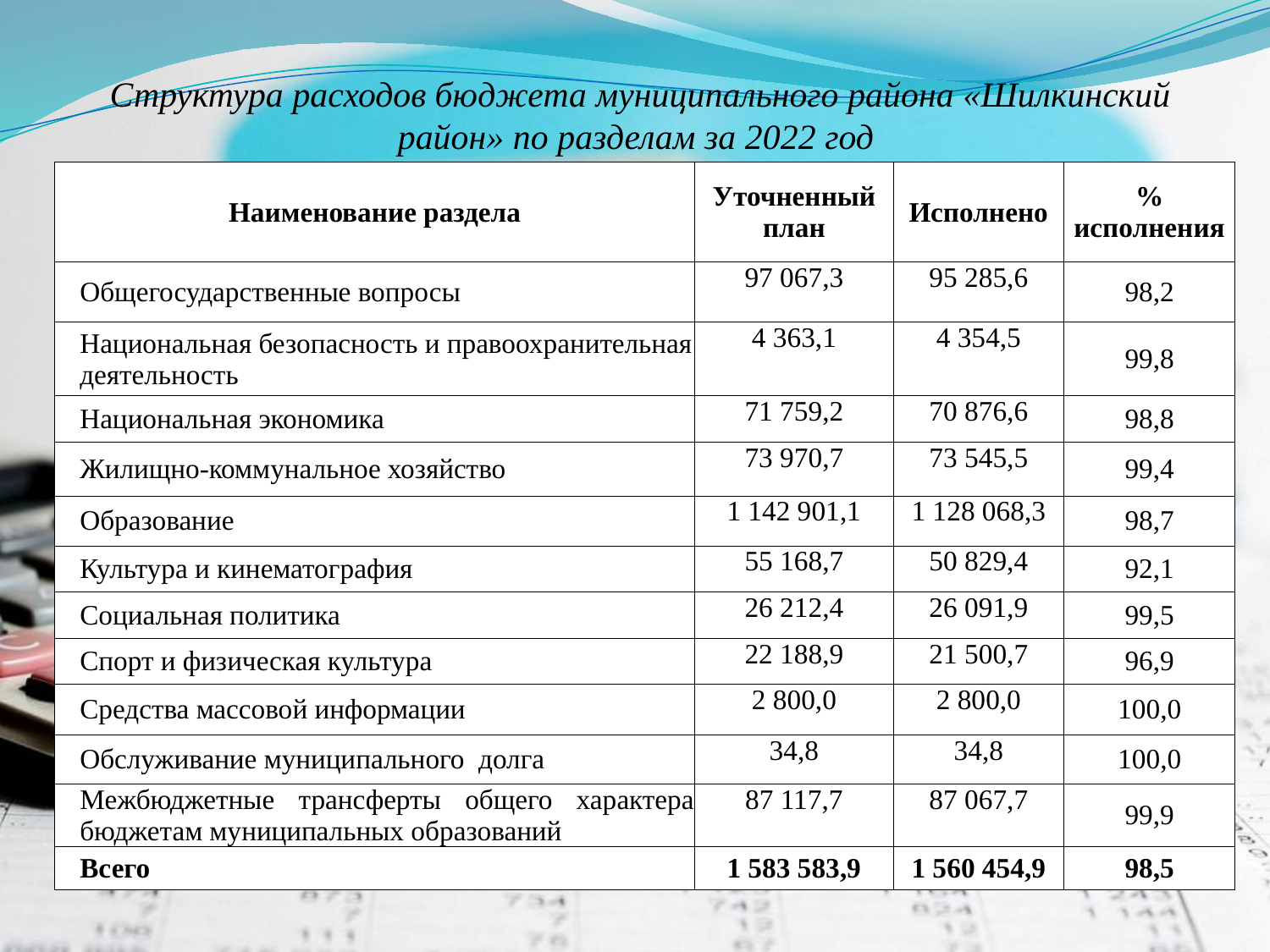

# Структура расходов бюджета муниципального района «Шилкинский район» по разделам за 2022 год
| Наименование раздела | Уточненный план | Исполнено | % исполнения |
| --- | --- | --- | --- |
| Общегосударственные вопросы | 97 067,3 | 95 285,6 | 98,2 |
| Национальная безопасность и правоохранительная деятельность | 4 363,1 | 4 354,5 | 99,8 |
| Национальная экономика | 71 759,2 | 70 876,6 | 98,8 |
| Жилищно-коммунальное хозяйство | 73 970,7 | 73 545,5 | 99,4 |
| Образование | 1 142 901,1 | 1 128 068,3 | 98,7 |
| Культура и кинематография | 55 168,7 | 50 829,4 | 92,1 |
| Социальная политика | 26 212,4 | 26 091,9 | 99,5 |
| Спорт и физическая культура | 22 188,9 | 21 500,7 | 96,9 |
| Средства массовой информации | 2 800,0 | 2 800,0 | 100,0 |
| Обслуживание муниципального долга | 34,8 | 34,8 | 100,0 |
| Межбюджетные трансферты общего характера бюджетам муниципальных образований | 87 117,7 | 87 067,7 | 99,9 |
| Всего | 1 583 583,9 | 1 560 454,9 | 98,5 |